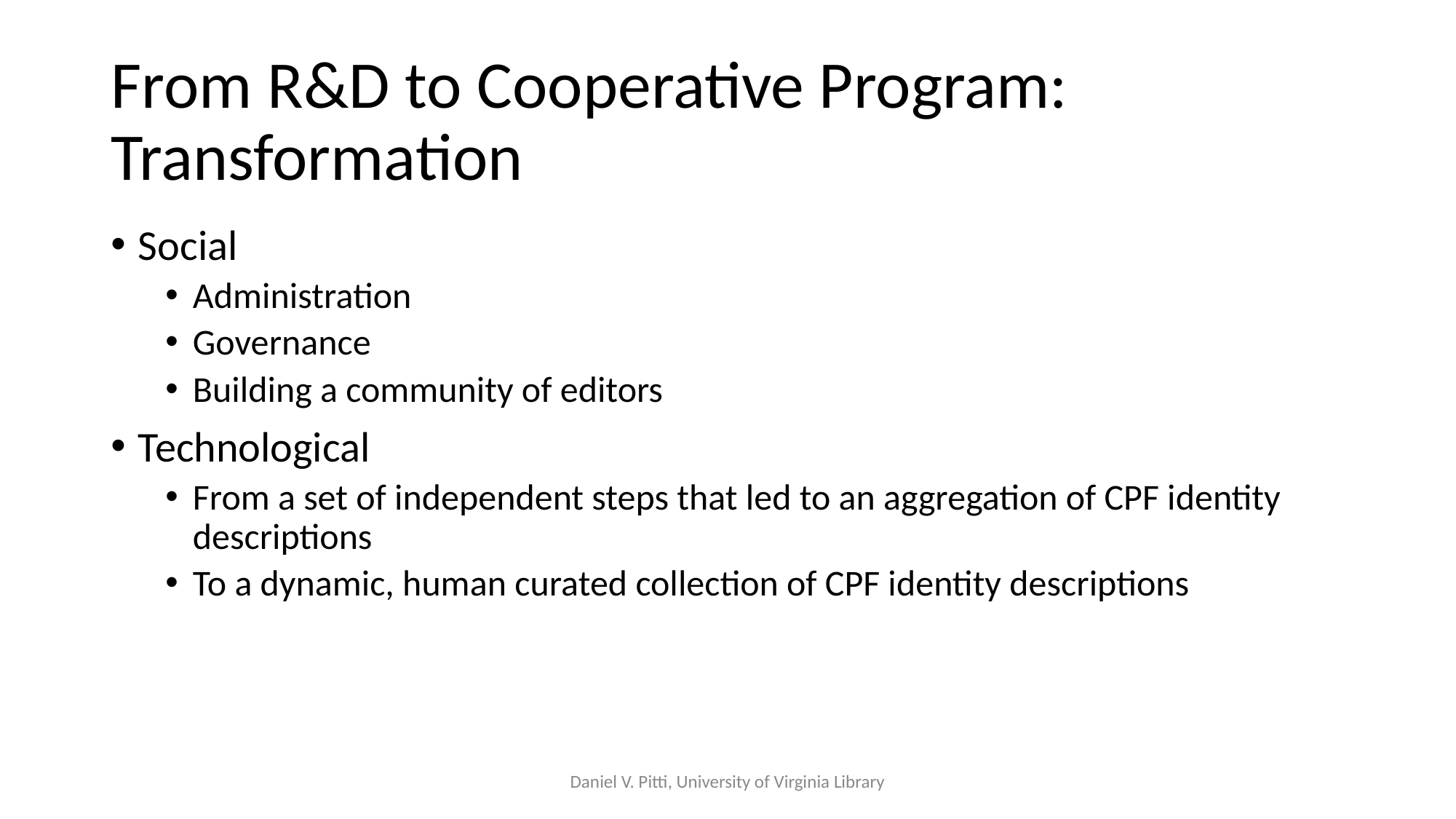

# From R&D to Cooperative Program: Transformation
Social
Administration
Governance
Building a community of editors
Technological
From a set of independent steps that led to an aggregation of CPF identity descriptions
To a dynamic, human curated collection of CPF identity descriptions

Daniel V. Pitti, University of Virginia Library